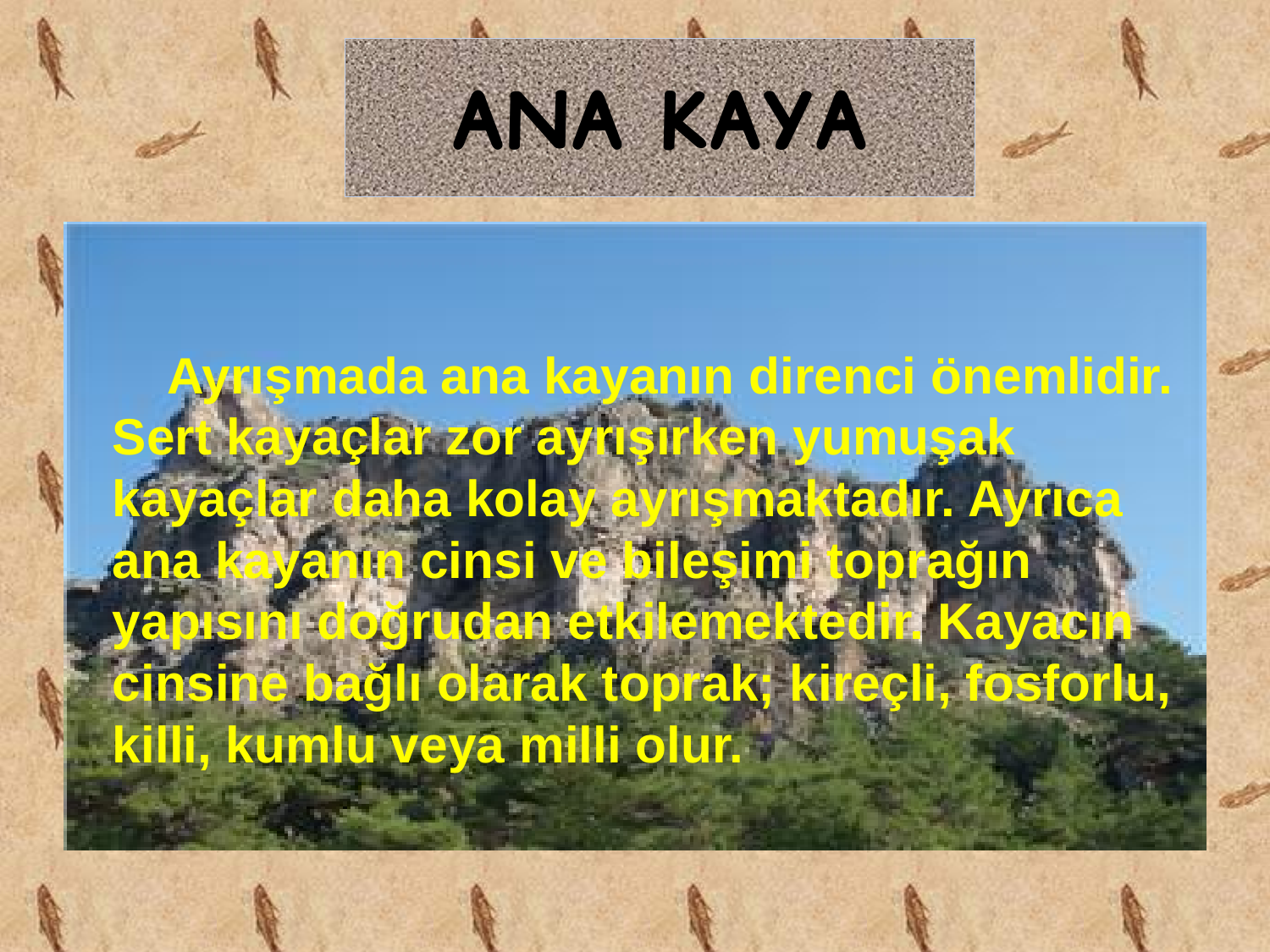

# ANA KAYA

       Ayrışmada ana kayanın direnci önemlidir. Sert kayaçlar zor ayrışırken yumuşak kayaçlar daha kolay ayrışmaktadır. Ayrıca ana kayanın cinsi ve bileşimi toprağın yapısını doğrudan etkilemektedir. Kayacın cinsine bağlı olarak toprak; kireçli, fosforlu, killi, kumlu veya milli olur.